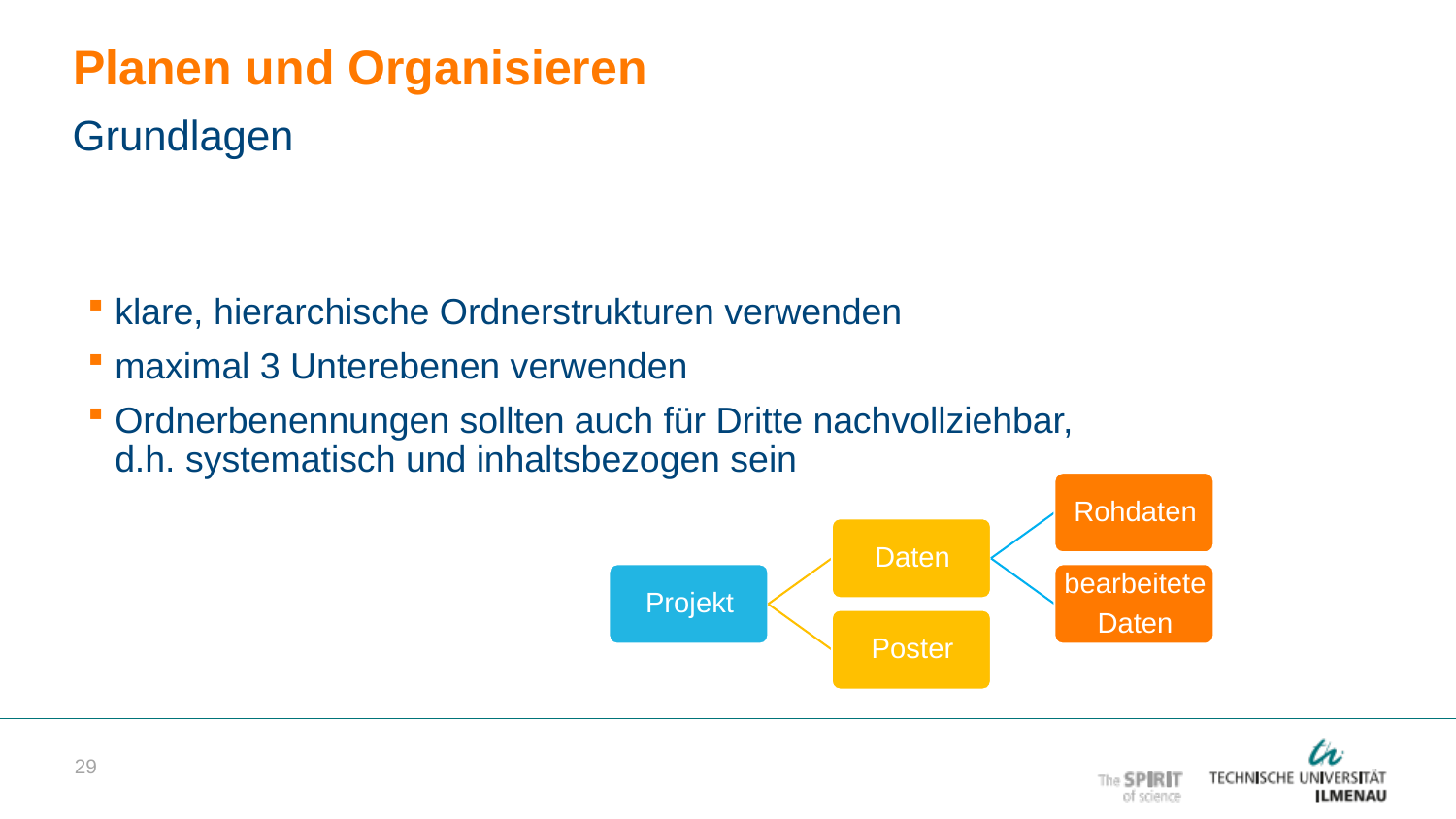

# Planen und Organisieren
Grundlagen

klare, hierarchische Ordnerstrukturen verwenden
maximal 3 Unterebenen verwenden
Ordnerbenennungen sollten auch für Dritte nachvollziehbar, d.h. systematisch und inhaltsbezogen sein
Projekt

Daten

Rohdaten

bearbeitete
Daten

Poster
29